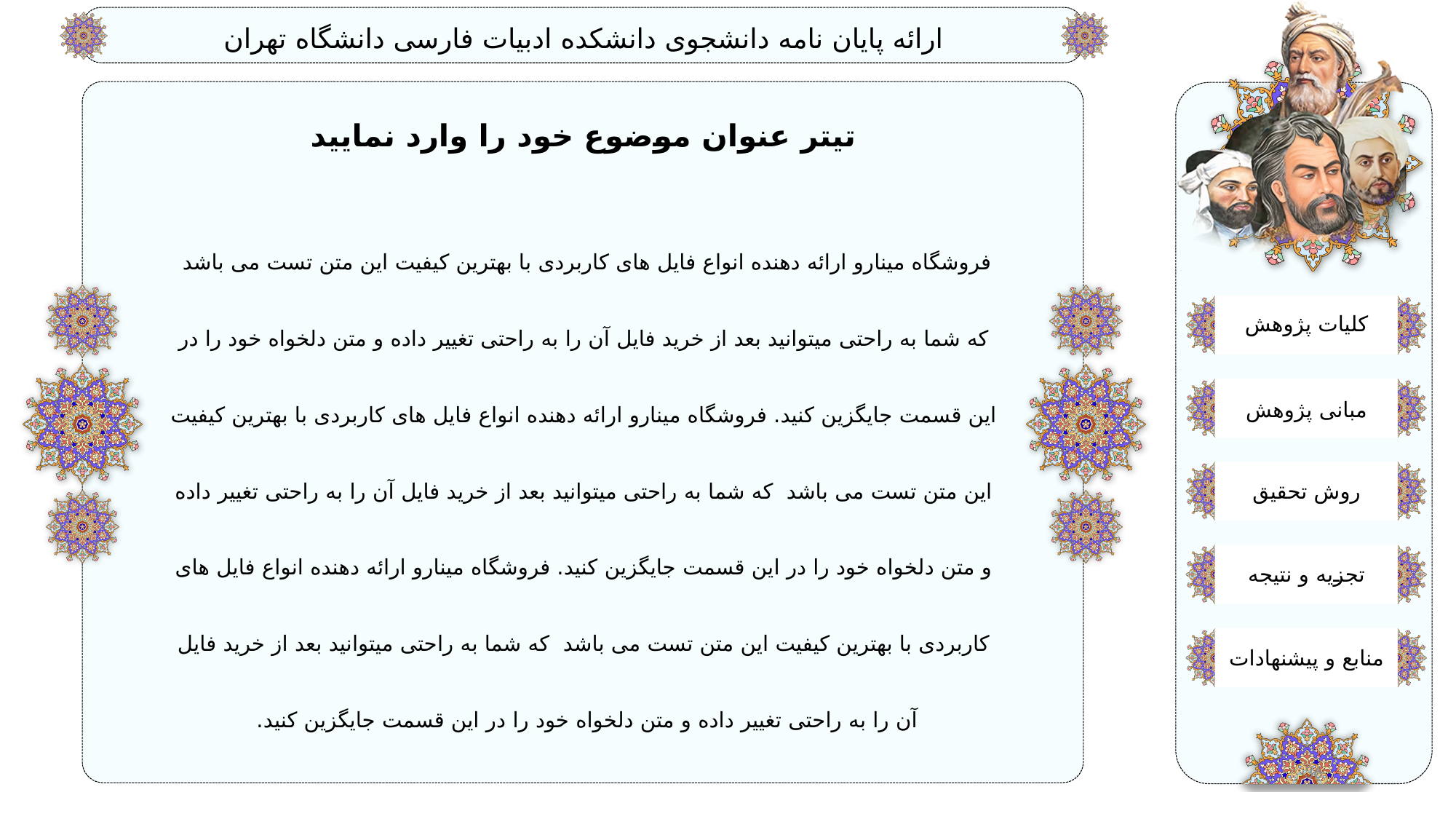

ارائه پایان نامه دانشجوی دانشکده ادبیات فارسی دانشگاه تهران
تیتر عنوان موضوع خود را وارد نمایید
فروشگاه مینارو ارائه دهنده انواع فایل های کاربردی با بهترین کیفیت این متن تست می باشد  که شما به راحتی میتوانید بعد از خرید فایل آن را به راحتی تغییر داده و متن دلخواه خود را در این قسمت جایگزین کنید. فروشگاه مینارو ارائه دهنده انواع فایل های کاربردی با بهترین کیفیت این متن تست می باشد  که شما به راحتی میتوانید بعد از خرید فایل آن را به راحتی تغییر داده و متن دلخواه خود را در این قسمت جایگزین کنید. فروشگاه مینارو ارائه دهنده انواع فایل های کاربردی با بهترین کیفیت این متن تست می باشد  که شما به راحتی میتوانید بعد از خرید فایل آن را به راحتی تغییر داده و متن دلخواه خود را در این قسمت جایگزین کنید.
کلیات پژوهش
مبانی پژوهش
روش تحقیق
تجزیه و نتیجه
منابع و پیشنهادات
36